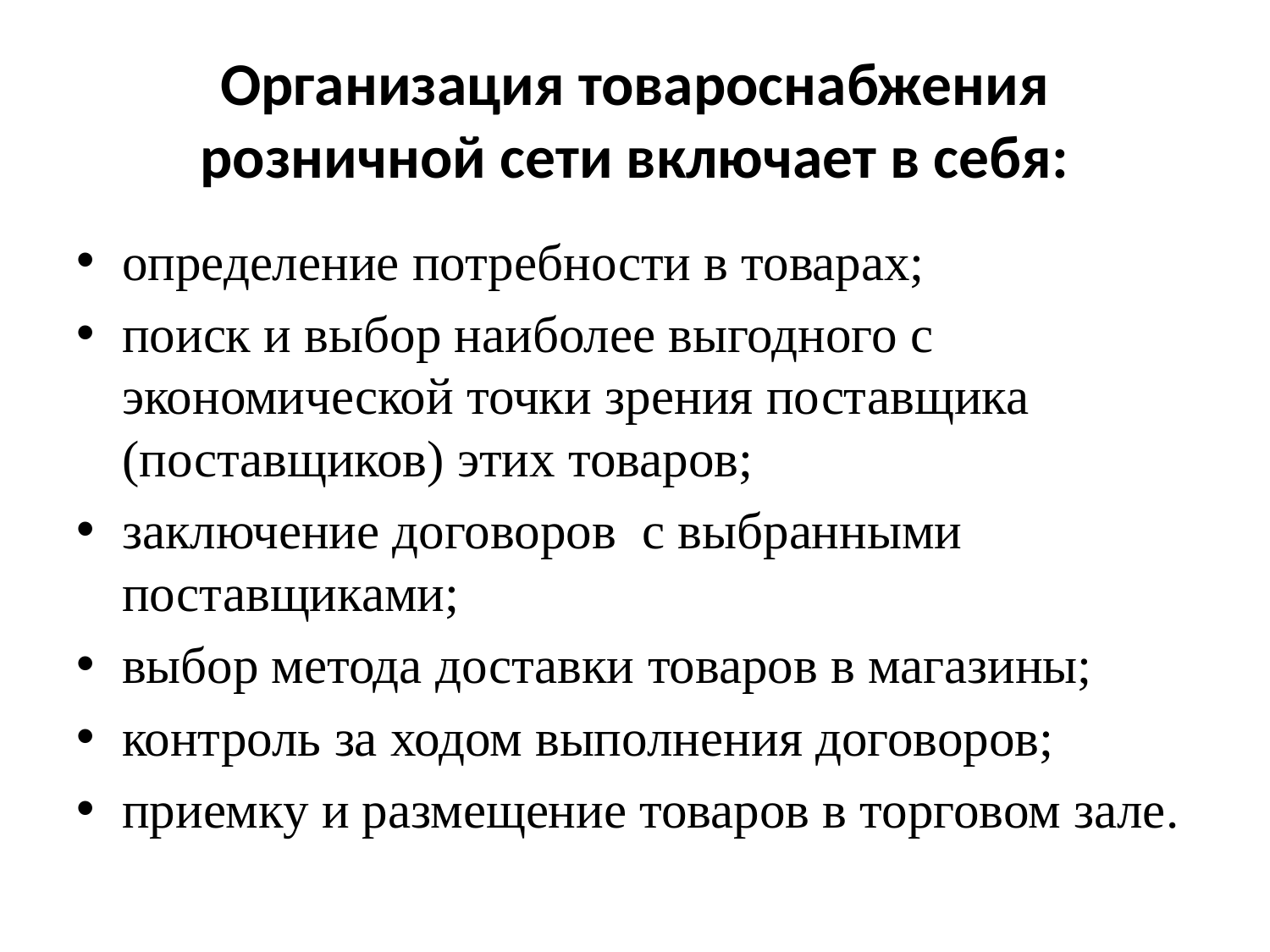

# Организация товароснабжения розничной сети включает в себя:
определение потребности в товарах;
поиск и выбор наиболее выгодного с экономической точки зре­ния поставщика (поставщиков) этих товаров;
заключение договоров  с выбранными поставщиками;
выбор метода доставки товаров в магазины;
контроль за ходом выполнения договоров;
приемку и размещение товаров в торговом зале.